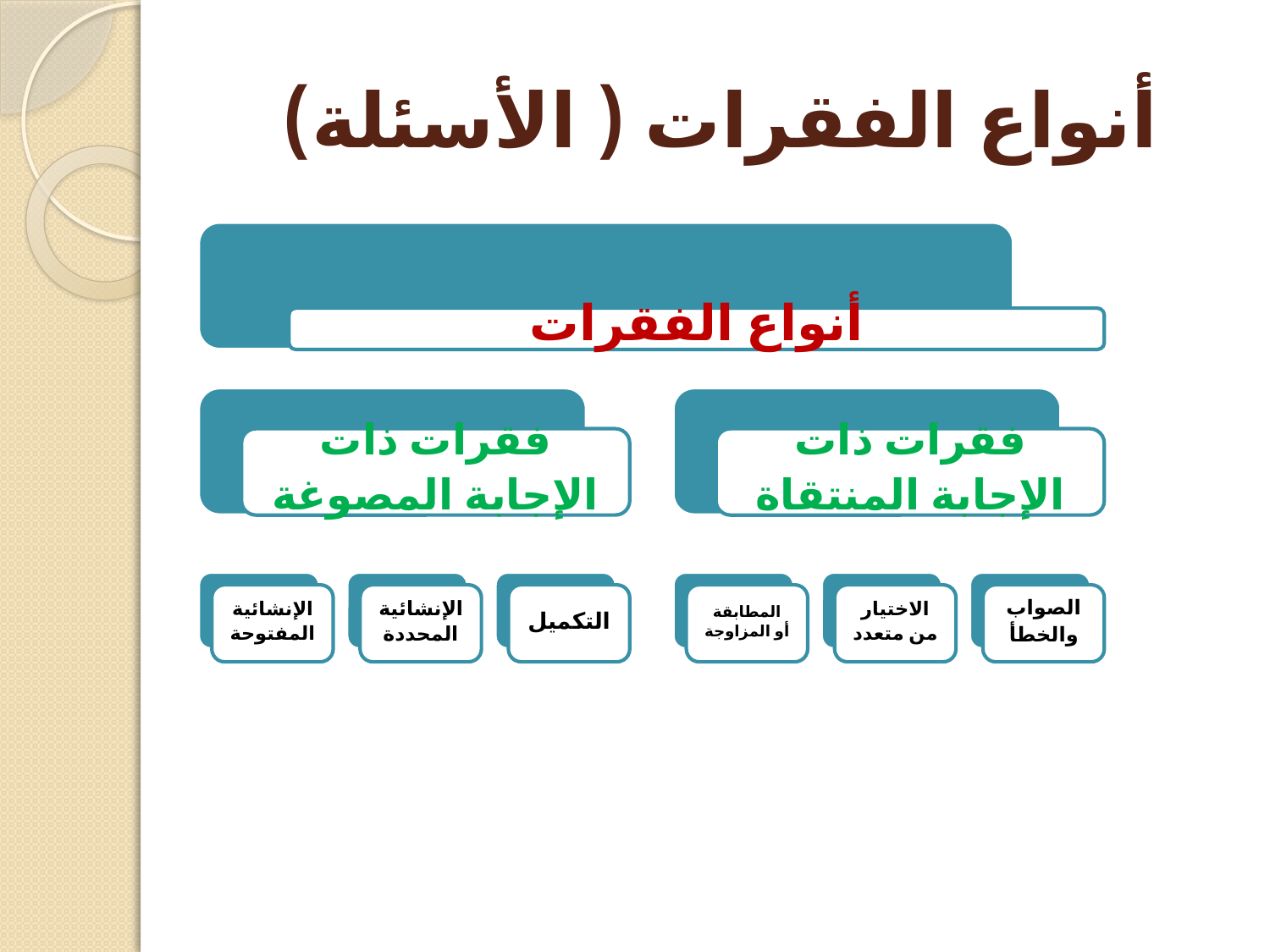

# أنواع الفقرات ( الأسئلة)
أنواع الفقرات
التكميل
الصواب والخطأ
المطابقة أو المزاوجة